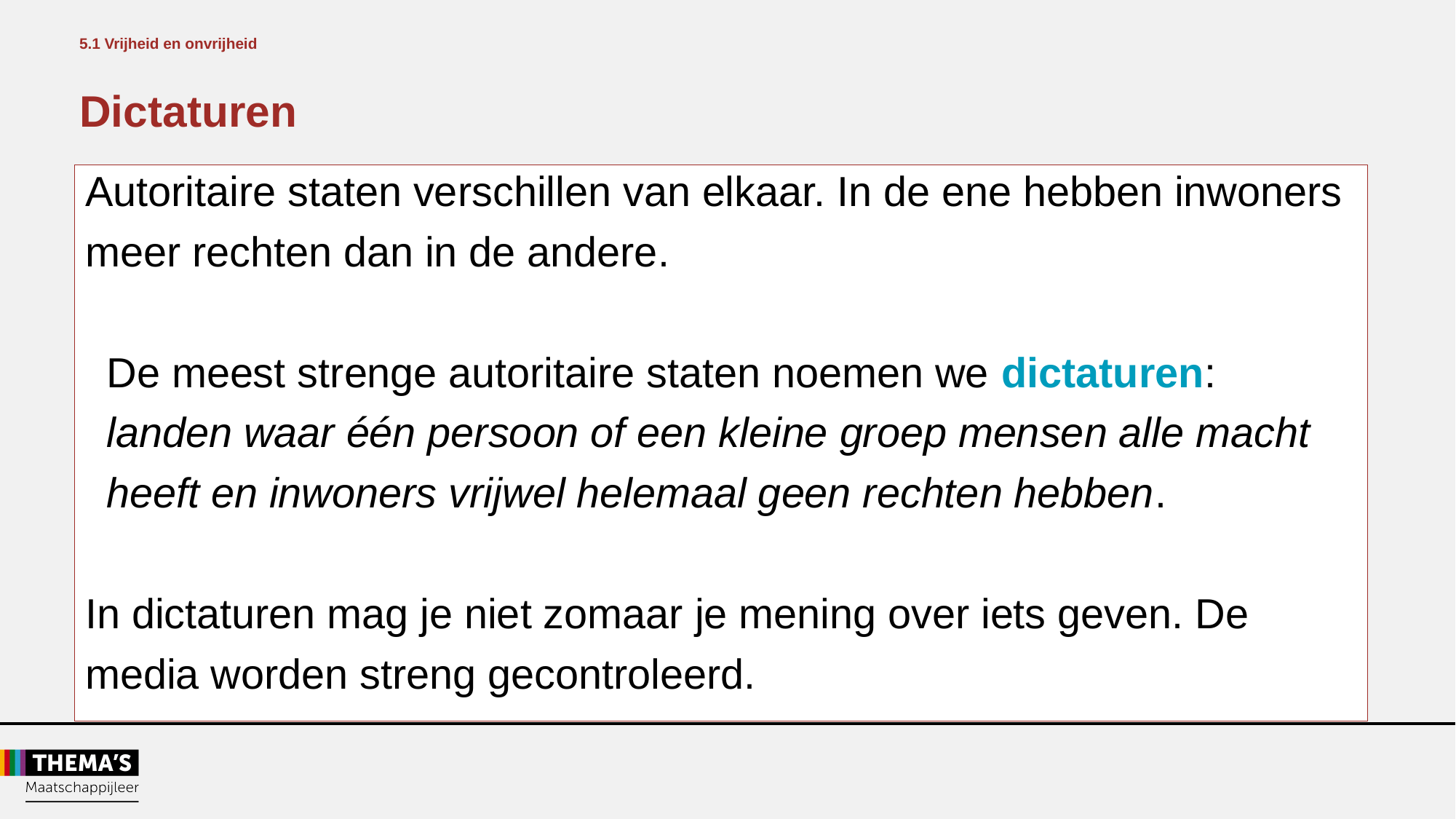

5.1 Vrijheid en onvrijheid
Dictaturen
Autoritaire staten verschillen van elkaar. In de ene hebben inwoners
meer rechten dan in de andere.

De meest strenge autoritaire staten noemen we dictaturen:
landen waar één persoon of een kleine groep mensen alle macht
heeft en inwoners vrijwel helemaal geen rechten hebben.

In dictaturen mag je niet zomaar je mening over iets geven. De
media worden streng gecontroleerd.